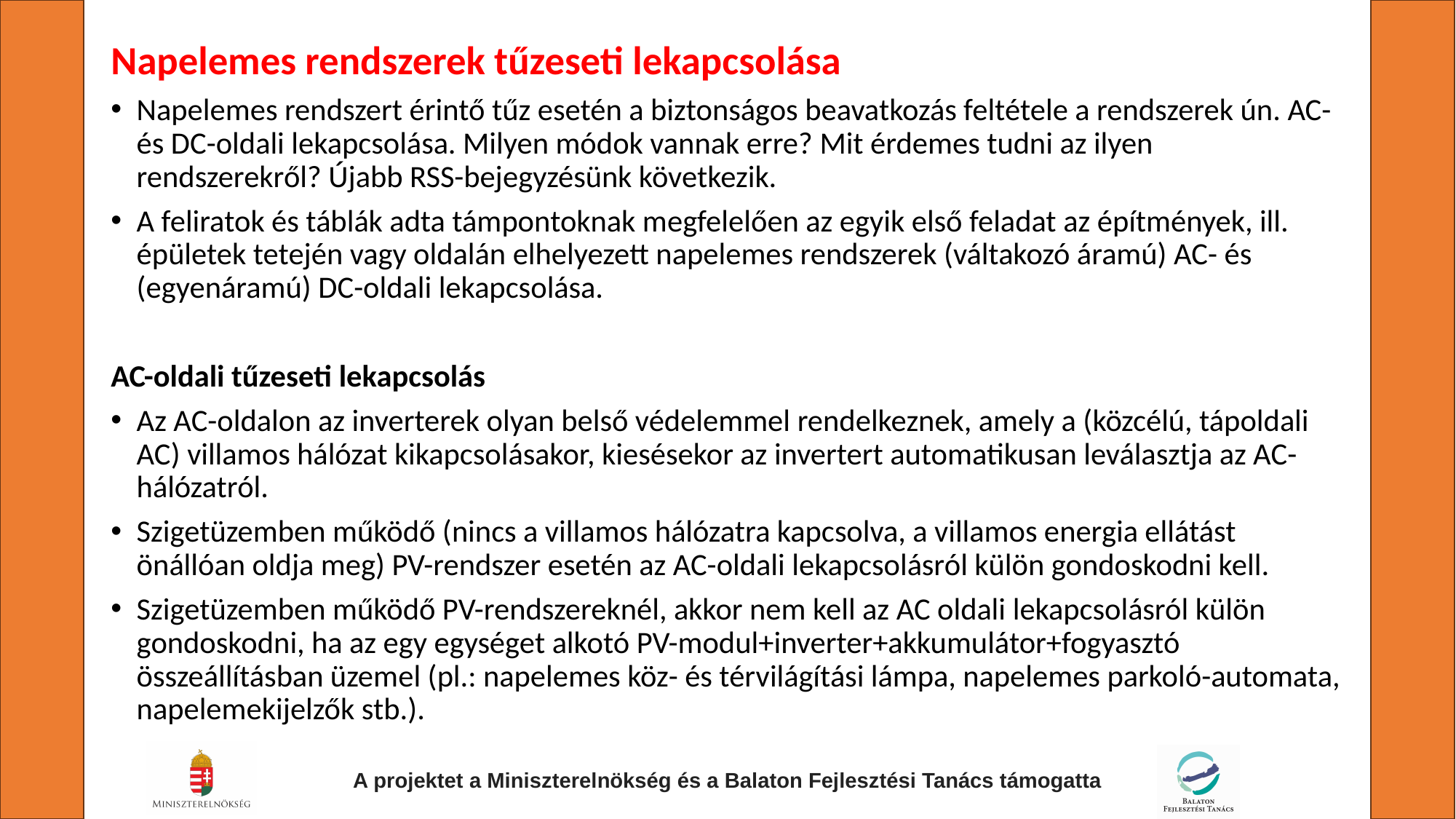

Napelemes rendszerek tűzeseti lekapcsolása
Napelemes rendszert érintő tűz esetén a biztonságos beavatkozás feltétele a rendszerek ún. AC- és DC-oldali lekapcsolása. Milyen módok vannak erre? Mit érdemes tudni az ilyen rendszerekről? Újabb RSS-bejegyzésünk következik.
A feliratok és táblák adta támpontoknak megfelelően az egyik első feladat az építmények, ill. épületek tetején vagy oldalán elhelyezett napelemes rendszerek (váltakozó áramú) AC- és (egyenáramú) DC-oldali lekapcsolása.

AC-oldali tűzeseti lekapcsolás
Az AC-oldalon az inverterek olyan belső védelemmel rendelkeznek, amely a (közcélú, tápoldali AC) villamos hálózat kikapcsolásakor, kiesésekor az invertert automatikusan leválasztja az AC-hálózatról.
Szigetüzemben működő (nincs a villamos hálózatra kapcsolva, a villamos energia ellátást önállóan oldja meg) PV-rendszer esetén az AC-oldali lekapcsolásról külön gondoskodni kell.
Szigetüzemben működő PV-rendszereknél, akkor nem kell az AC oldali lekapcsolásról külön gondoskodni, ha az egy egységet alkotó PV-modul+inverter+akkumulátor+fogyasztó összeállításban üzemel (pl.: napelemes köz- és térvilágítási lámpa, napelemes parkoló-automata, napelemekijelzők stb.).